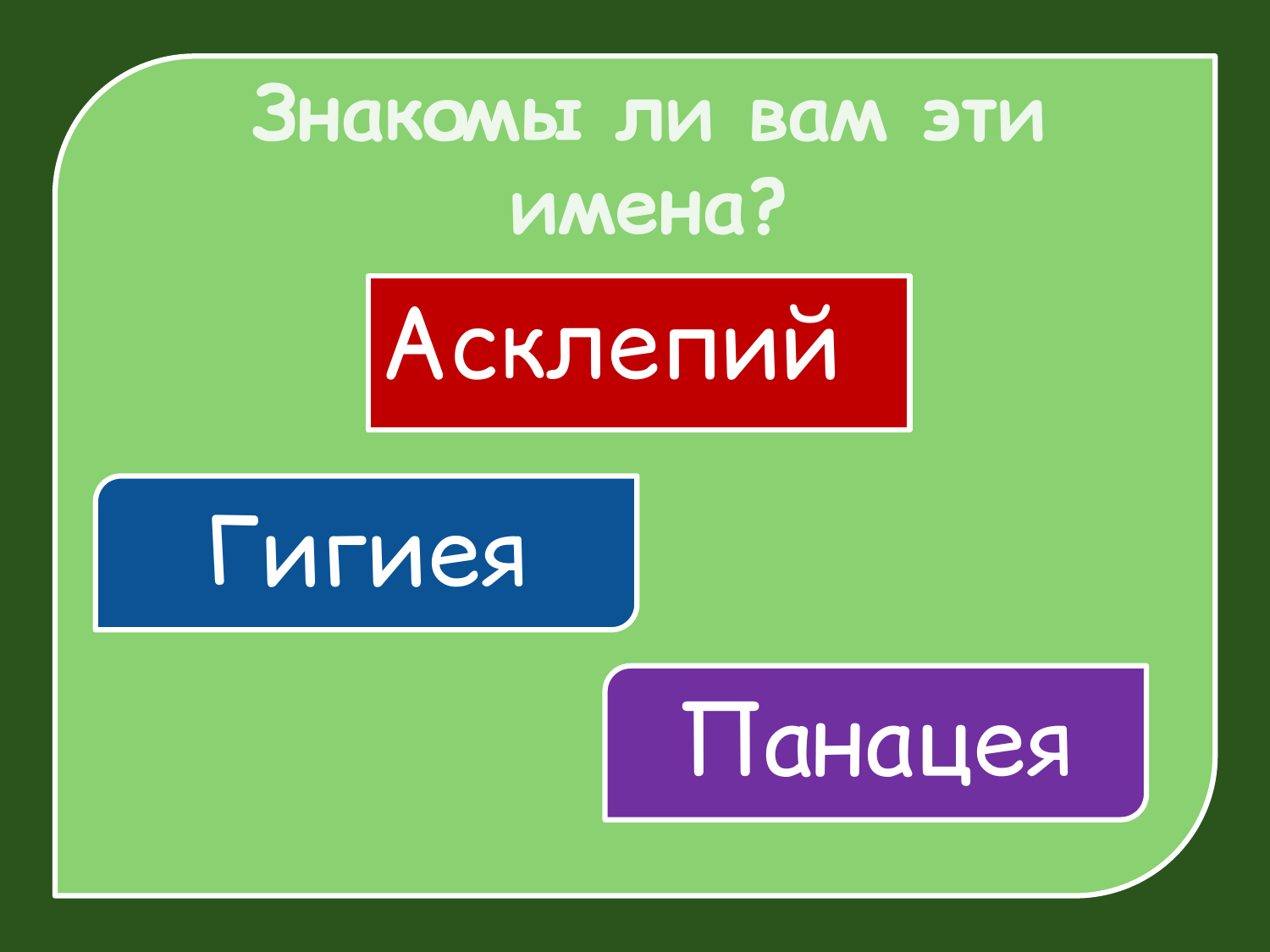

# Знакомы ли вам эти имена?
Асклепий
Гигиея
Панацея